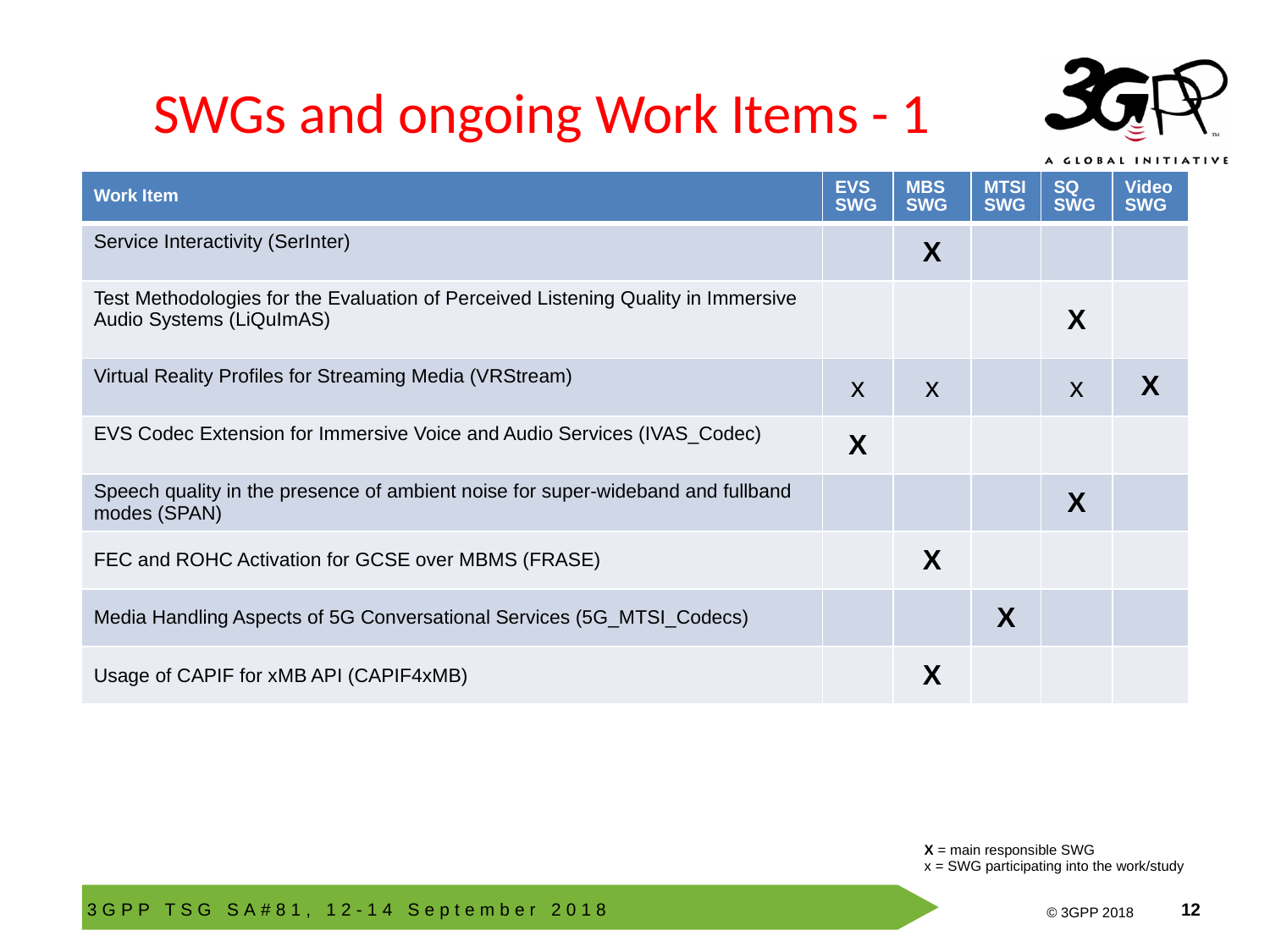

# SWGs and ongoing Work Items - 1
| Work Item | EVS SWG | MBS SWG | MTSI SWG | SQ SWG | Video SWG |
| --- | --- | --- | --- | --- | --- |
| Service Interactivity (SerInter) |  | X |  |  |  |
| Test Methodologies for the Evaluation of Perceived Listening Quality in Immersive Audio Systems (LiQuImAS) |  |  |  | X |  |
| Virtual Reality Profiles for Streaming Media (VRStream) | x | x |  | x | X |
| EVS Codec Extension for Immersive Voice and Audio Services (IVAS\_Codec) | X |  |  |  |  |
| Speech quality in the presence of ambient noise for super-wideband and fullband modes (SPAN) |  |  |  | X |  |
| FEC and ROHC Activation for GCSE over MBMS (FRASE) |  | X |  |  |  |
| Media Handling Aspects of 5G Conversational Services (5G\_MTSI\_Codecs) |  |  | X |  |  |
| Usage of CAPIF for xMB API (CAPIF4xMB) |  | X |  |  |  |
X = main responsible SWG
x = SWG participating into the work/study